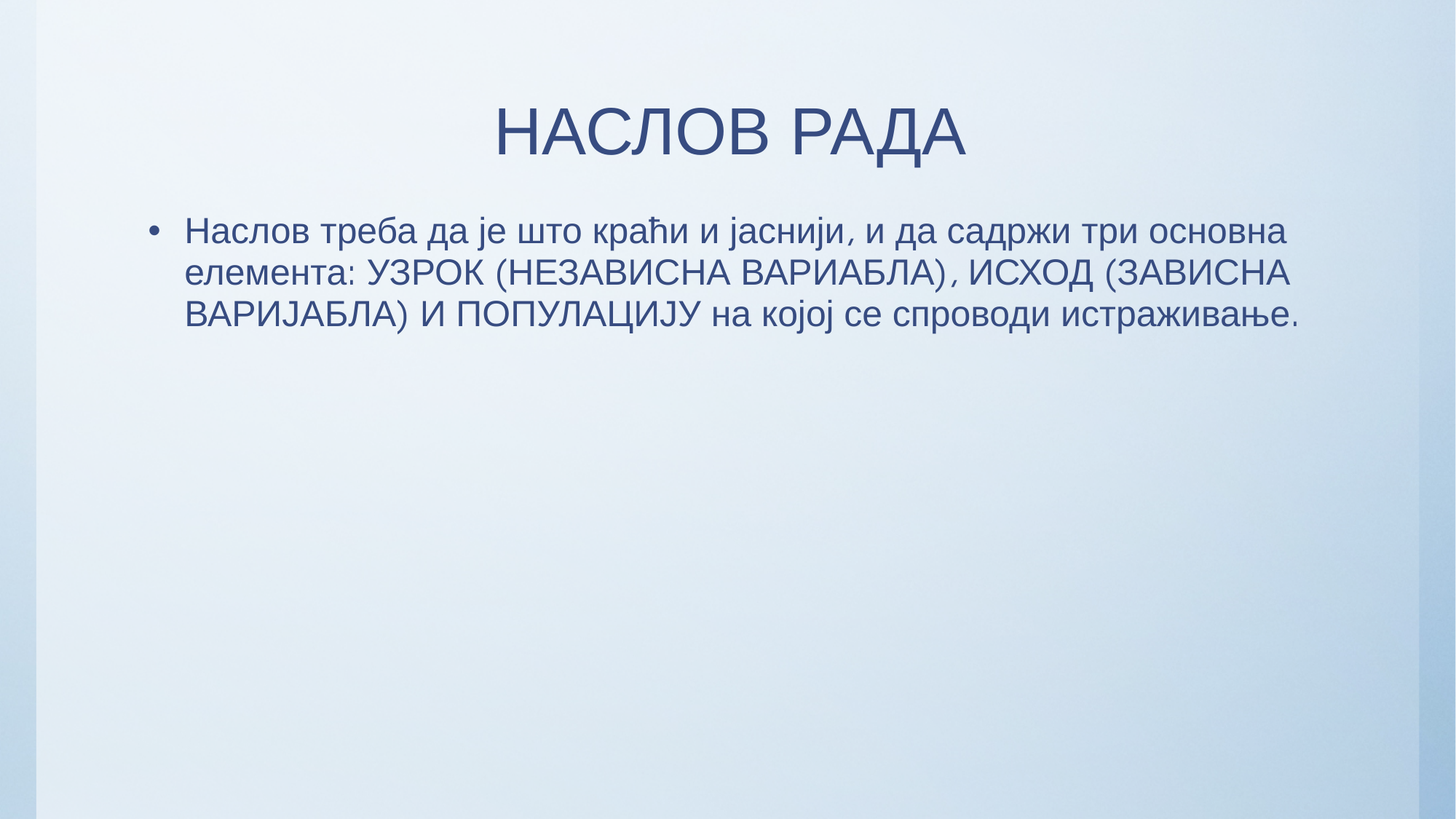

# НАСЛОВ РАДА
Наслов треба да је што краћи и јаснији, и да садржи три основна елемента: УЗРОК (НЕЗАВИСНА ВАРИАБЛА), ИСХОД (ЗАВИСНА ВАРИЈАБЛА) И ПОПУЛАЦИЈУ на којој се спроводи истраживање.